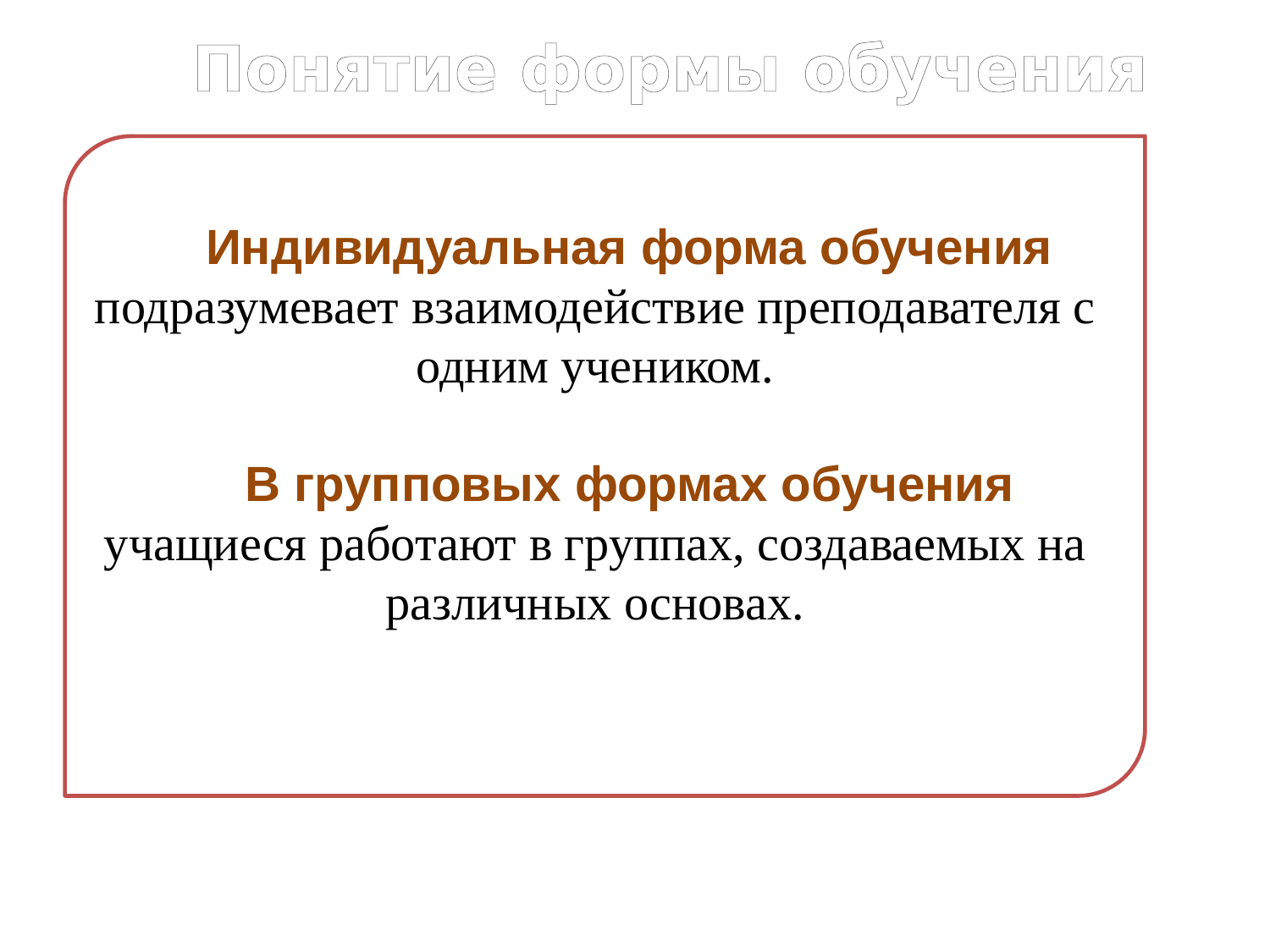

Понятие формы обучения

     Индивидуальная форма обучения подразумевает взаимодействие преподавателя с одним учеником.

     В групповых формах обучения учащиеся работают в группах, создаваемых на различных основах.